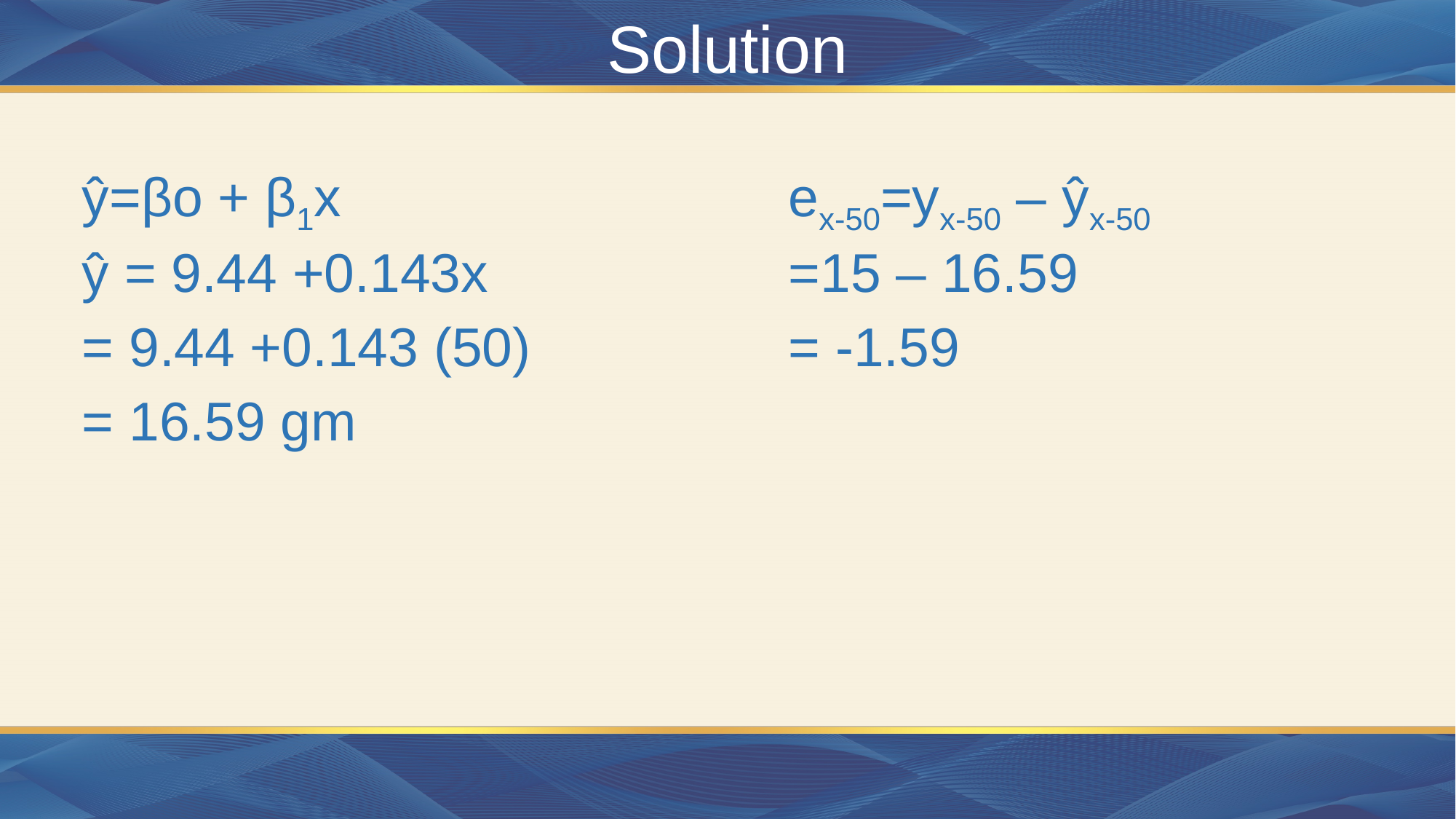

# Solution
ŷ=βo + β1x
ŷ = 9.44 +0.143x
= 9.44 +0.143 (50)
= 16.59 gm
ex-50=yx-50 – ŷx-50
=15 – 16.59
= -1.59